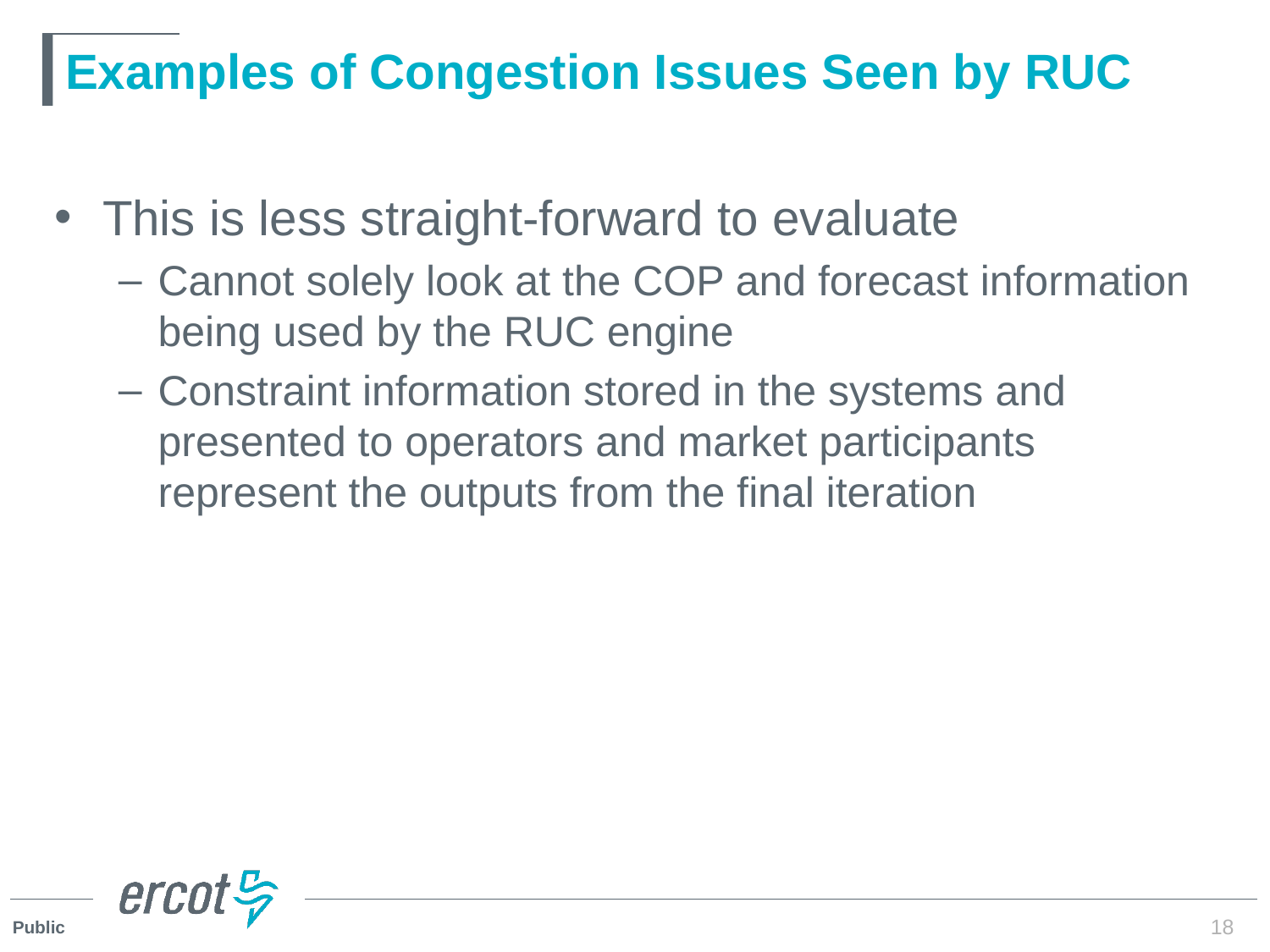

# Examples of Congestion Issues Seen by RUC
This is less straight-forward to evaluate
Cannot solely look at the COP and forecast information being used by the RUC engine
Constraint information stored in the systems and presented to operators and market participants represent the outputs from the final iteration
18